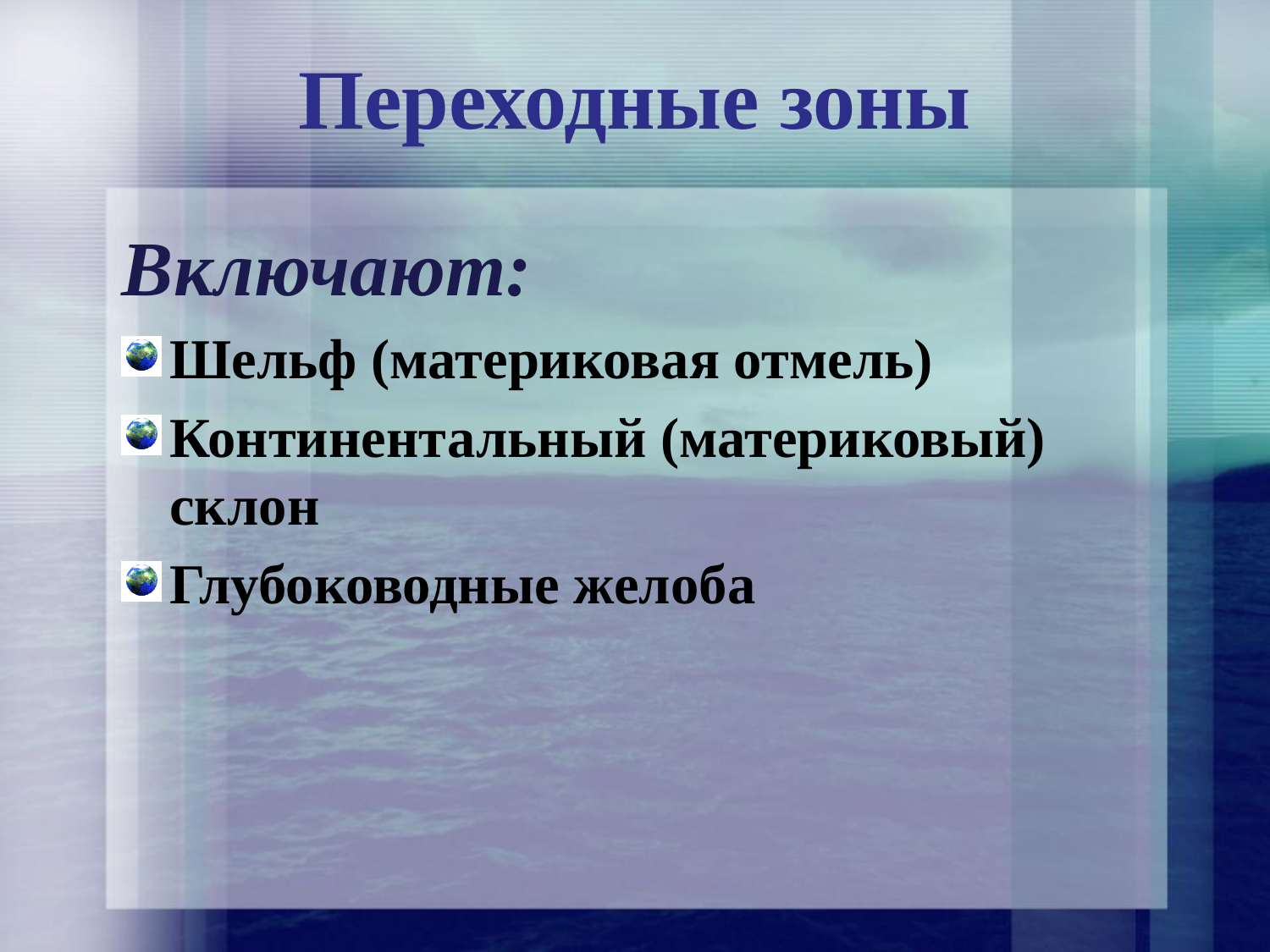

# Переходные зоны
Включают:
Шельф (материковая отмель)
Континентальный (материковый) склон
Глубоководные желоба